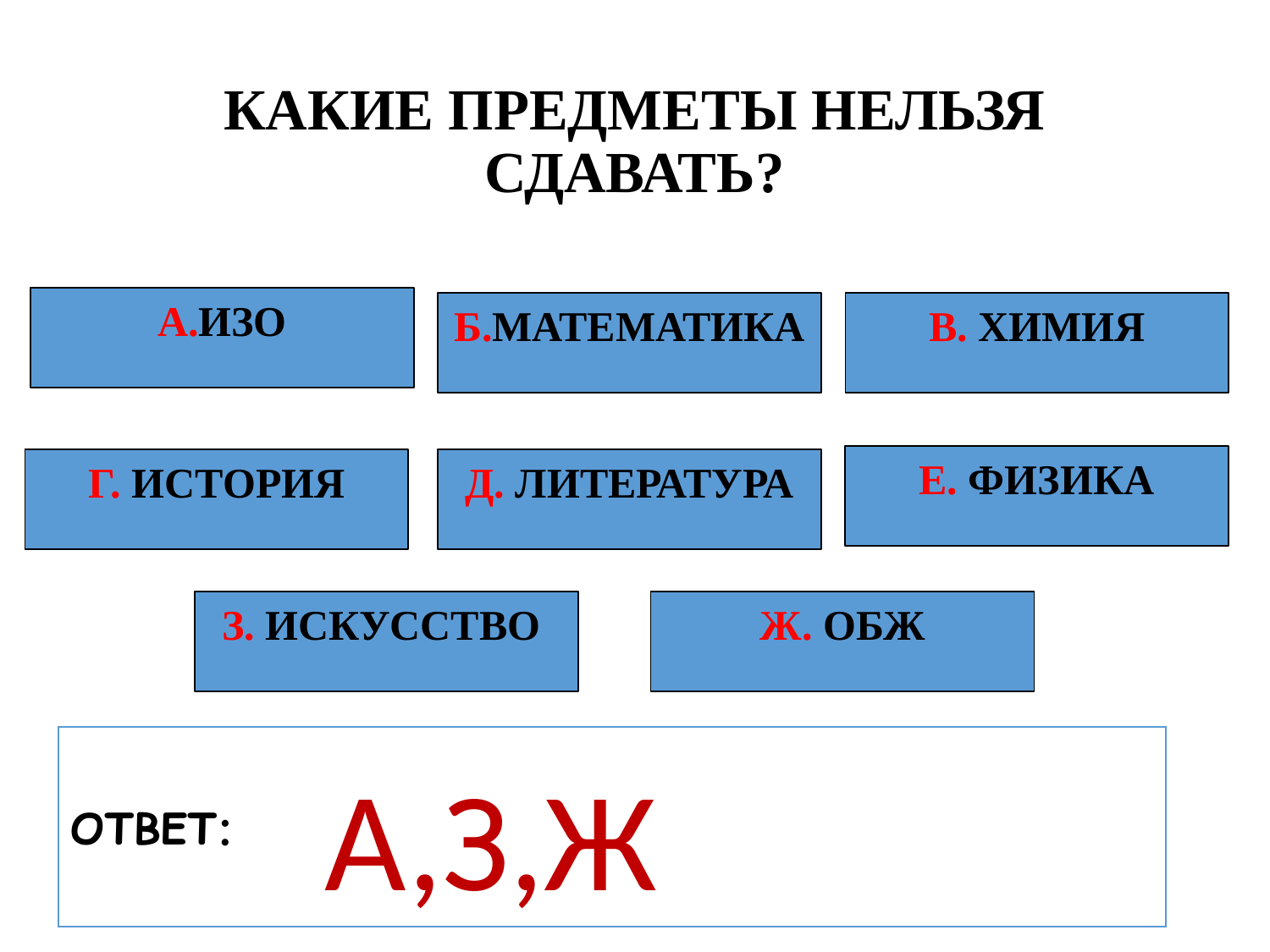

# КАКИЕ ПРЕДМЕТЫ НЕЛЬЗЯ СДАВАТЬ?
А.ИЗО
Б.МАТЕМАТИКА
В. ХИМИЯ
Е. ФИЗИКА
Г. ИСТОРИЯ
Д. ЛИТЕРАТУРА
З. ИСКУССТВО
Ж. ОБЖ
ОТВЕТ:
А,З,Ж